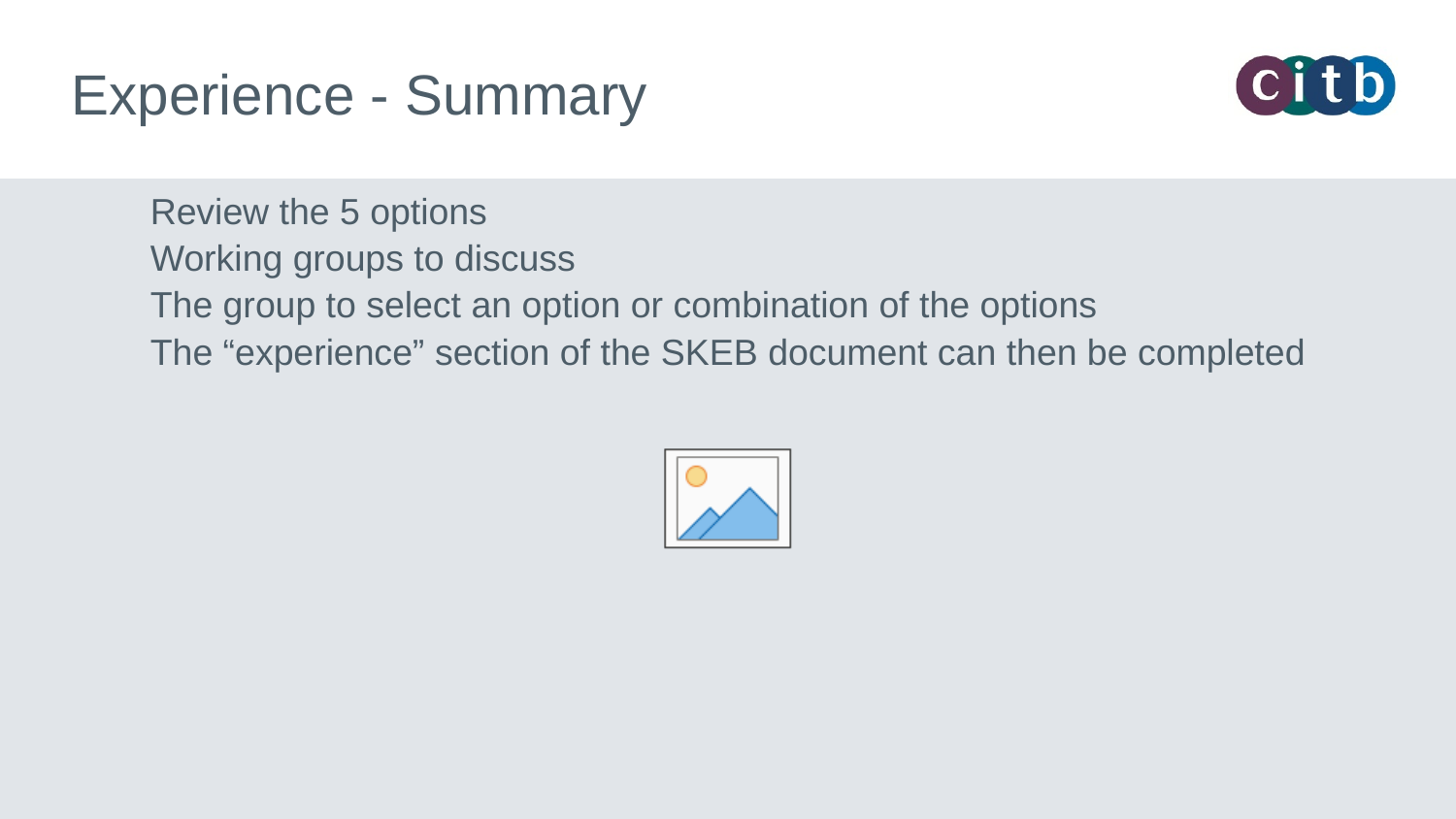

# Experience - Summary
Review the 5 options
Working groups to discuss
The group to select an option or combination of the options
The “experience” section of the SKEB document can then be completed